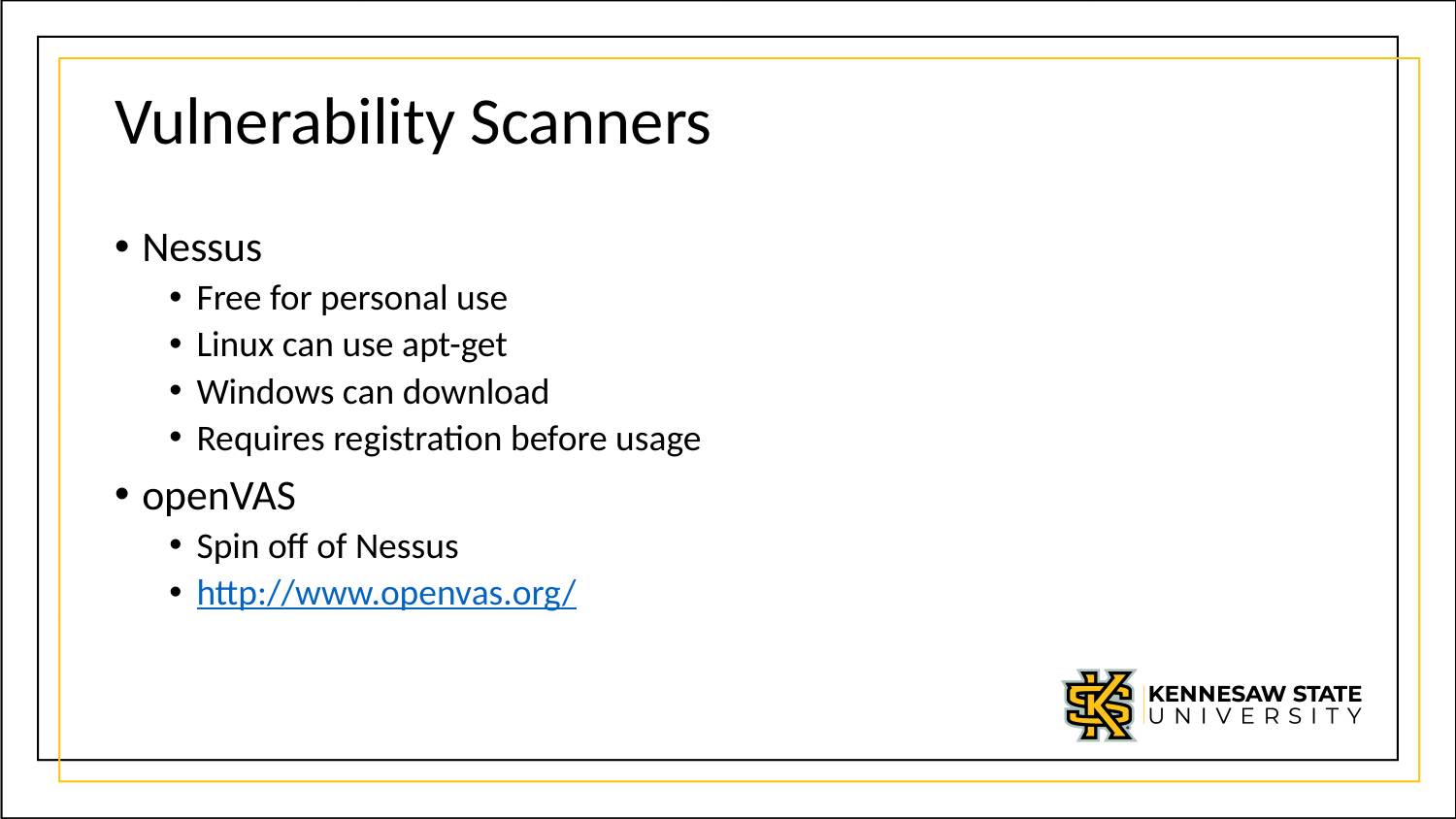

# Vulnerability Scanners
Nessus
Free for personal use
Linux can use apt-get
Windows can download
Requires registration before usage
openVAS
Spin off of Nessus
http://www.openvas.org/